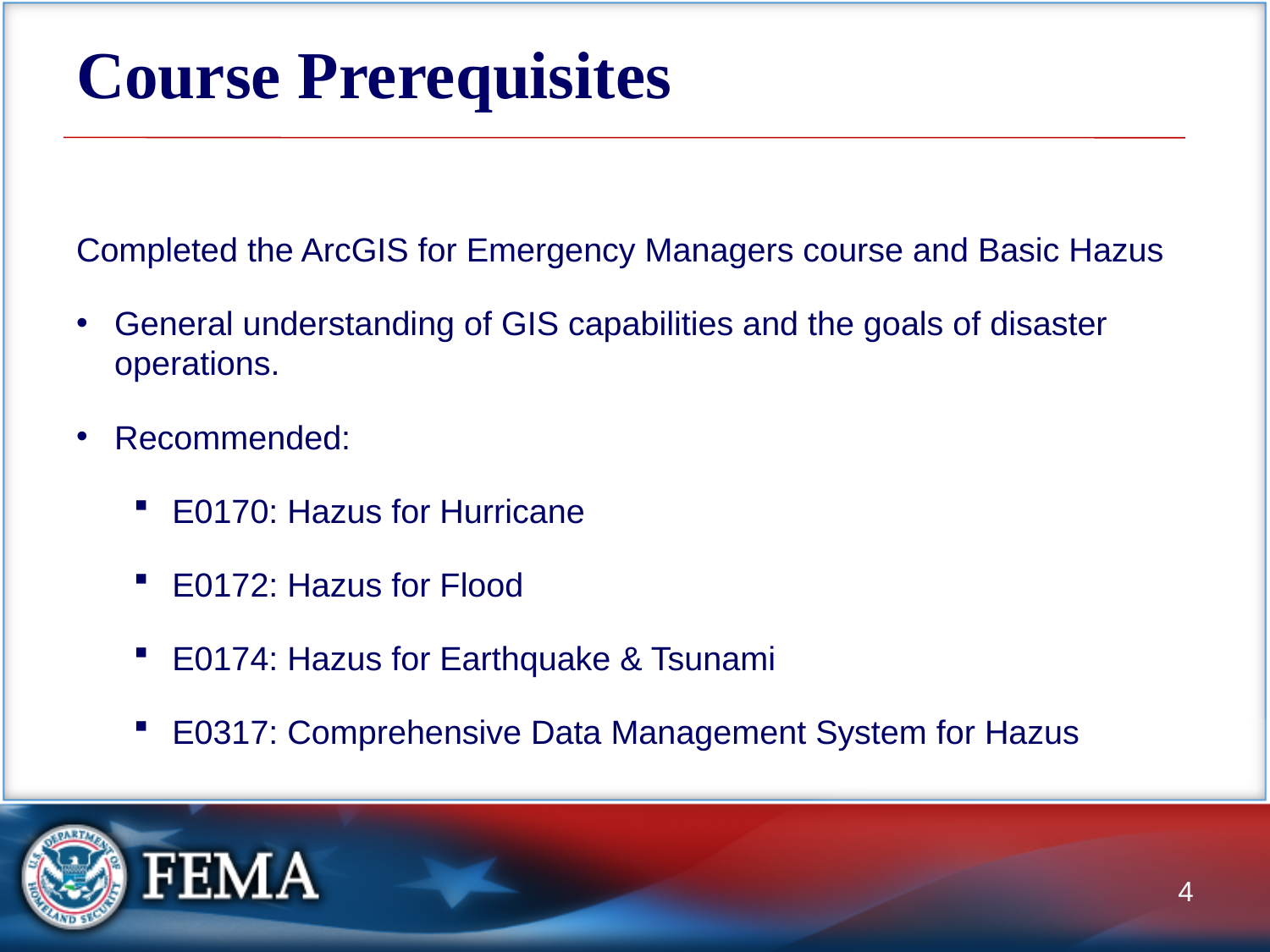

# Course Prerequisites

Completed the ArcGIS for Emergency Managers course and Basic Hazus
General understanding of GIS capabilities and the goals of disaster operations.
Recommended:
E0170: Hazus for Hurricane
E0172: Hazus for Flood
E0174: Hazus for Earthquake & Tsunami
E0317: Comprehensive Data Management System for Hazus
4